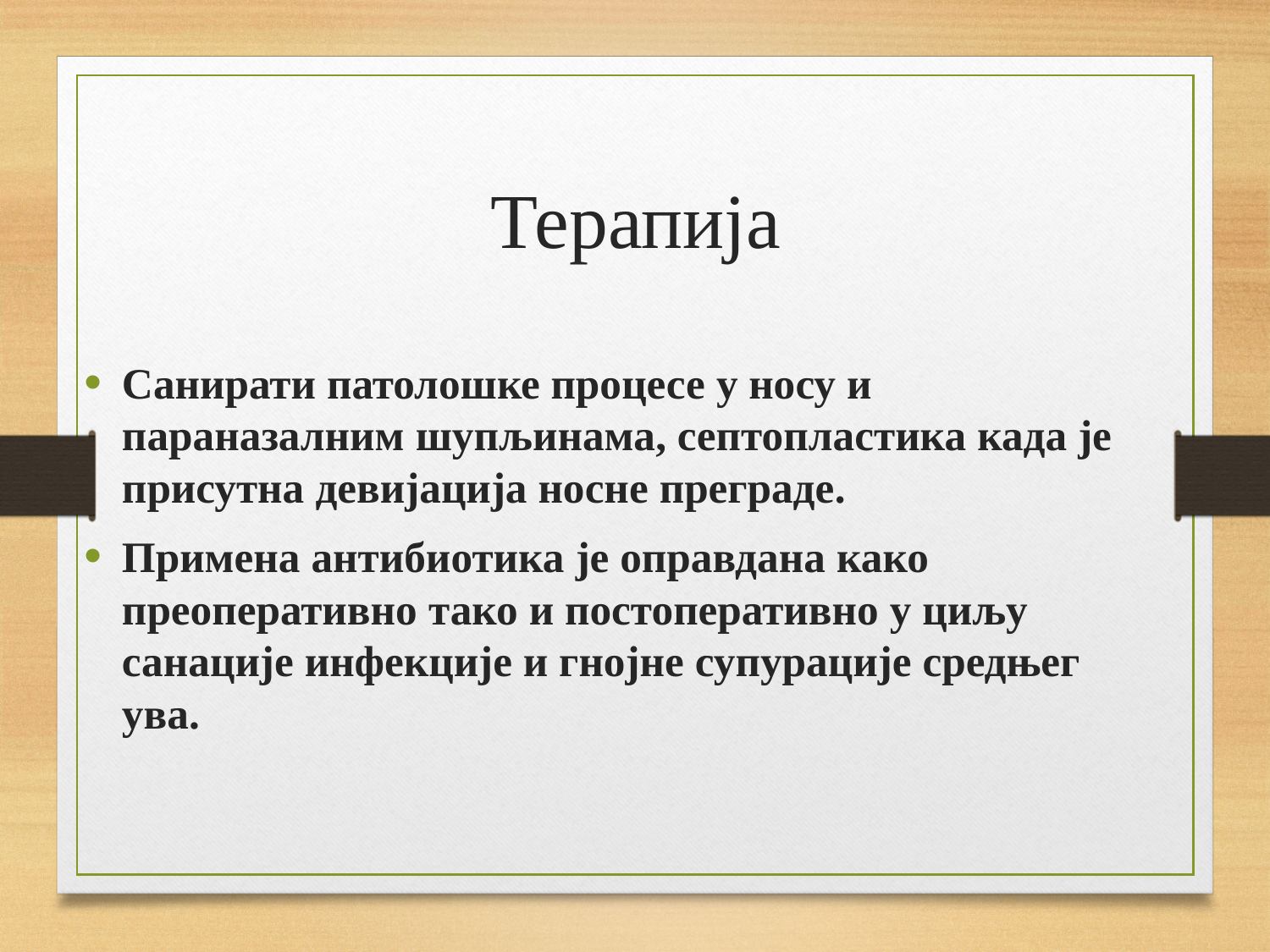

# Терапија

Санирати патолошке процесе у носу и параназалним шупљинама, септопластика када је присутна девијација носне преграде.
Примена антибиотика је оправдана како преоперативно тако и постоперативно у циљу санације инфекције и гнојне супурације средњег ува.